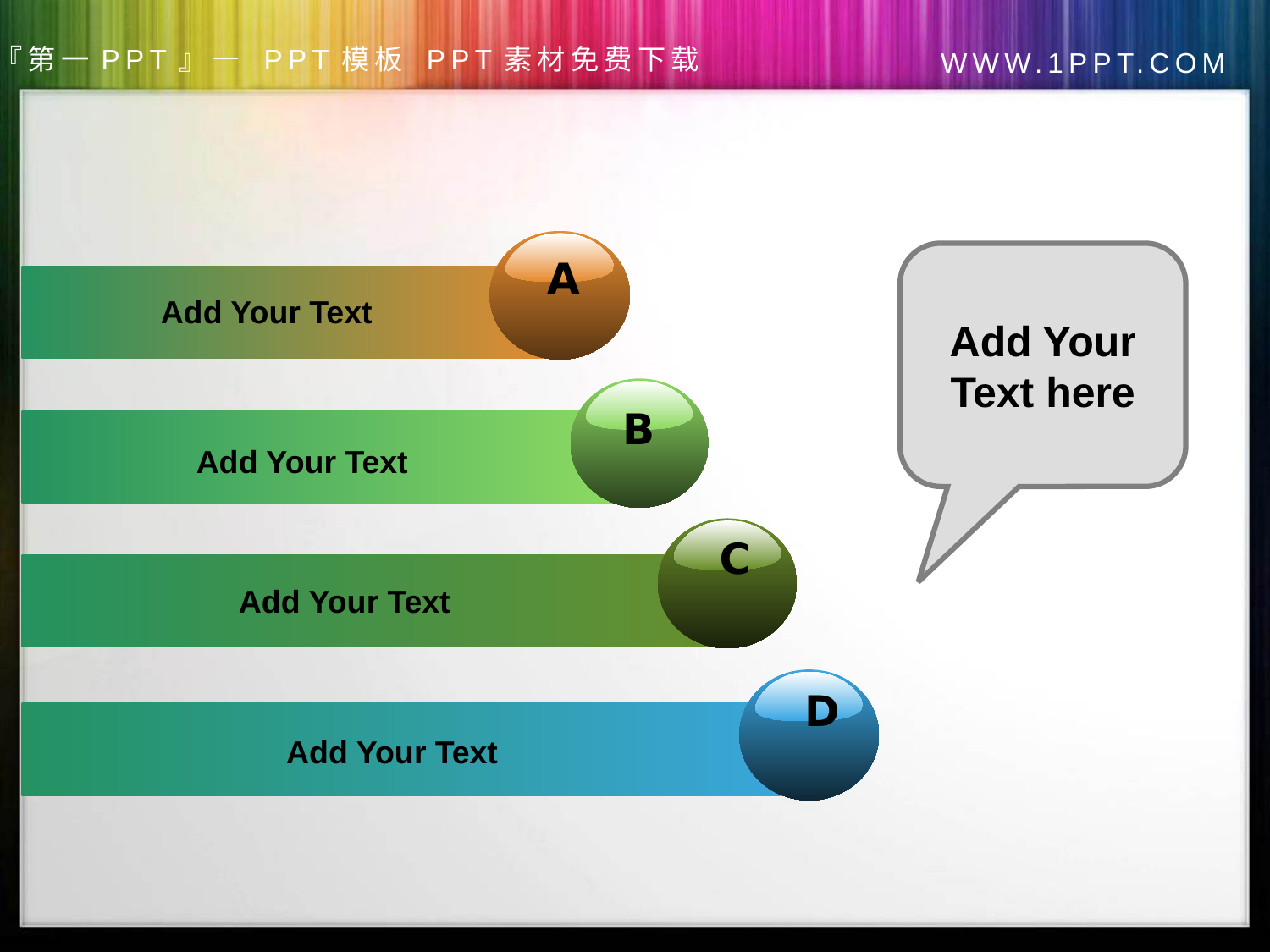

A

Add Your
Text here
Add Your Text

B

Add Your Text

C

Add Your Text

D

Add Your Text